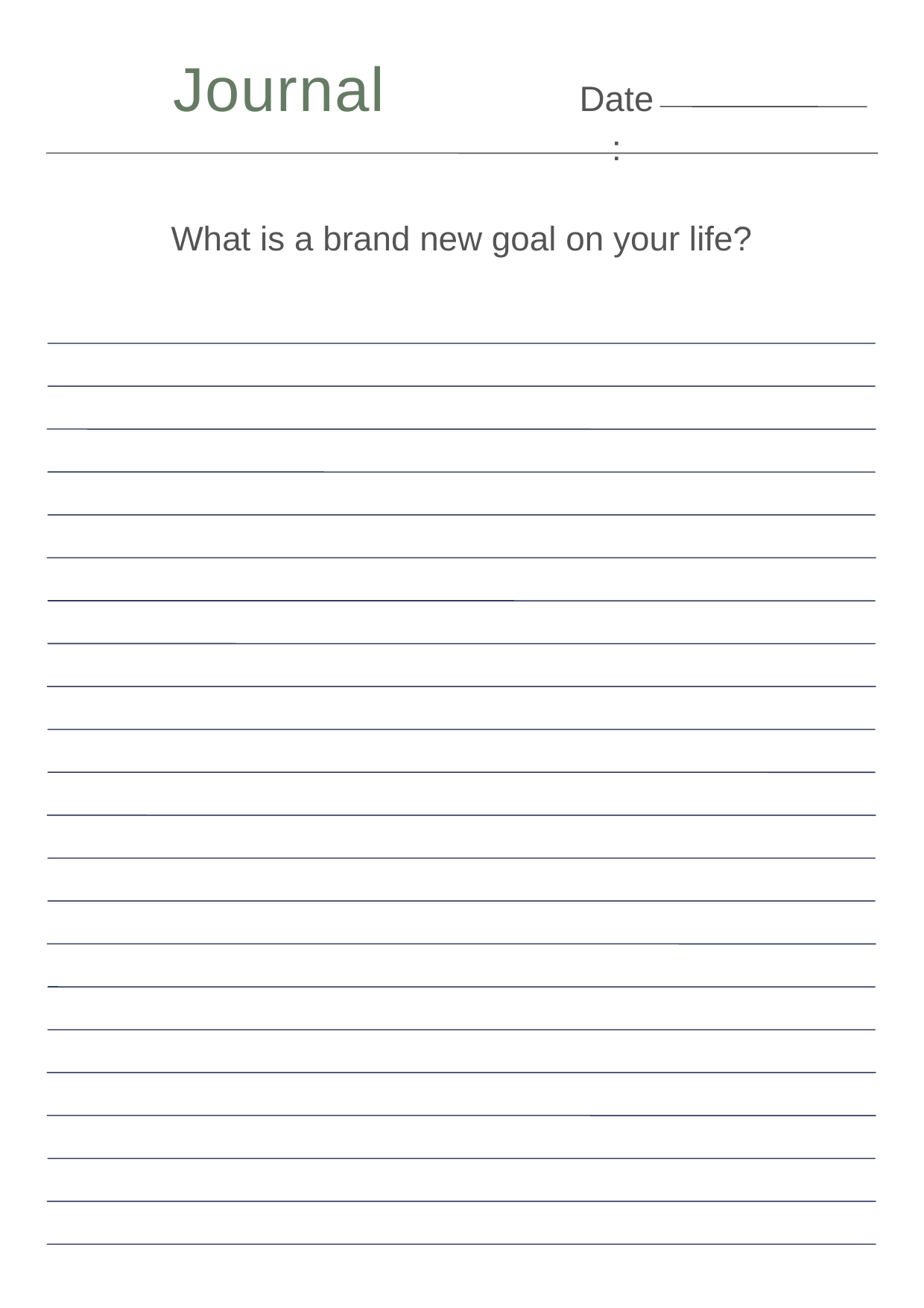

Journal
Date:

What is a brand new goal on your life?